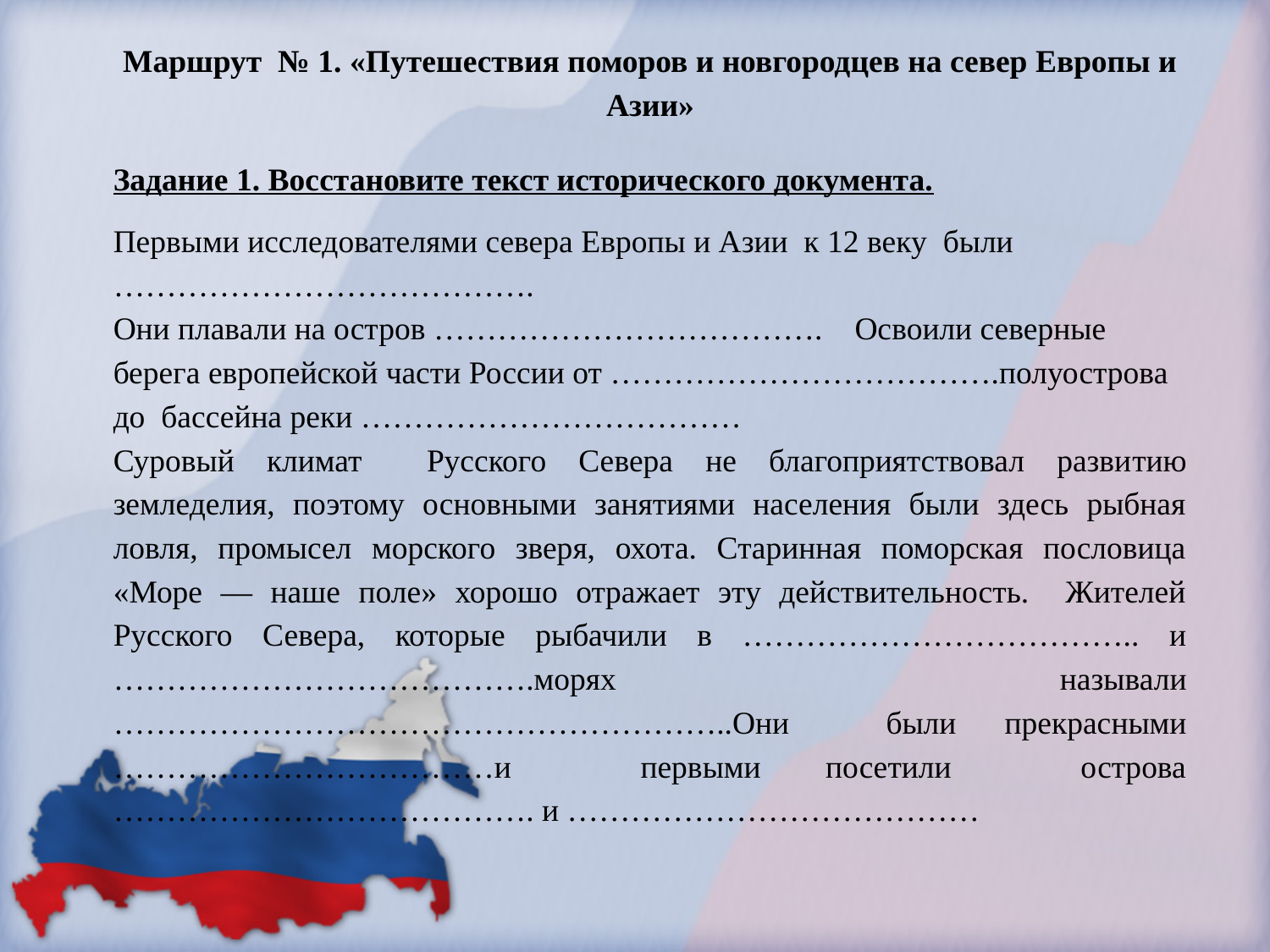

Маршрут  № 1. «Путешествия поморов и новгородцев на север Европы и Азии»
Задание 1. Восстановите текст исторического документа.
Первыми исследователями севера Европы и Азии  к 12 веку  были ………………………………….
Они плавали на остров ……………………………….    Освоили северные берега европейской части России от ……………………………….полуострова до  бассейна реки ………………………………
Суровый климат  Русского Севера не благоприятствовал разви­тию земледелия, поэтому основными занятиями населения были здесь рыбная ловля, промысел морского зверя, охота. Старинная поморская пословица «Море — наше поле» хорошо отражает эту действительность.  Жителей Русского Севера, которые рыбачили в ……………………………….. и ………………………………….морях называли …………………………………………………..Они  были прекрасными ………………………………и  первыми посетили  острова …………………………………. и …………………………………